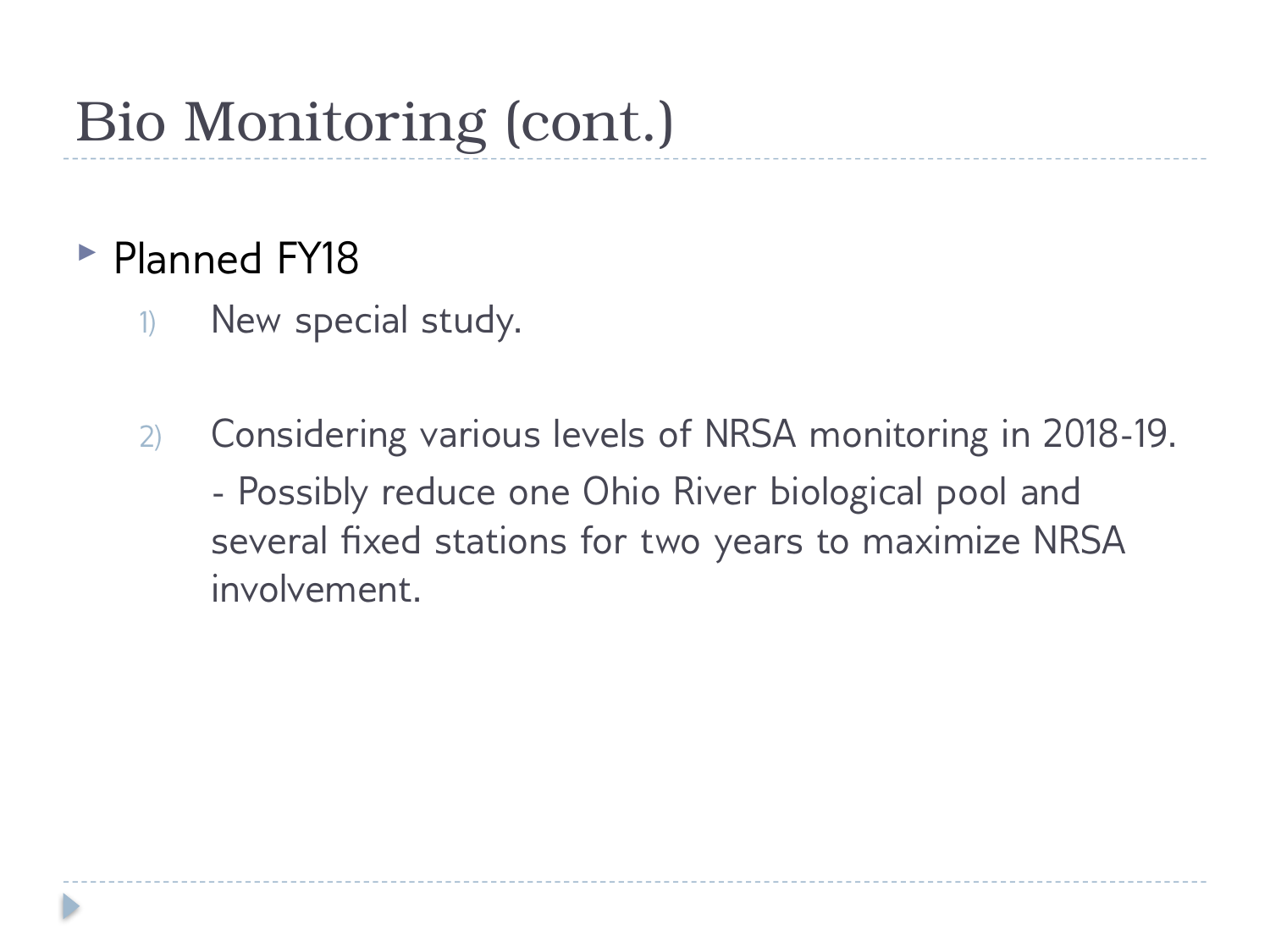

# Bio Monitoring (cont.)
Planned FY18
New special study.

Considering various levels of NRSA monitoring in 2018-19.
	- Possibly reduce one Ohio River biological pool and several fixed stations for two years to maximize NRSA involvement.